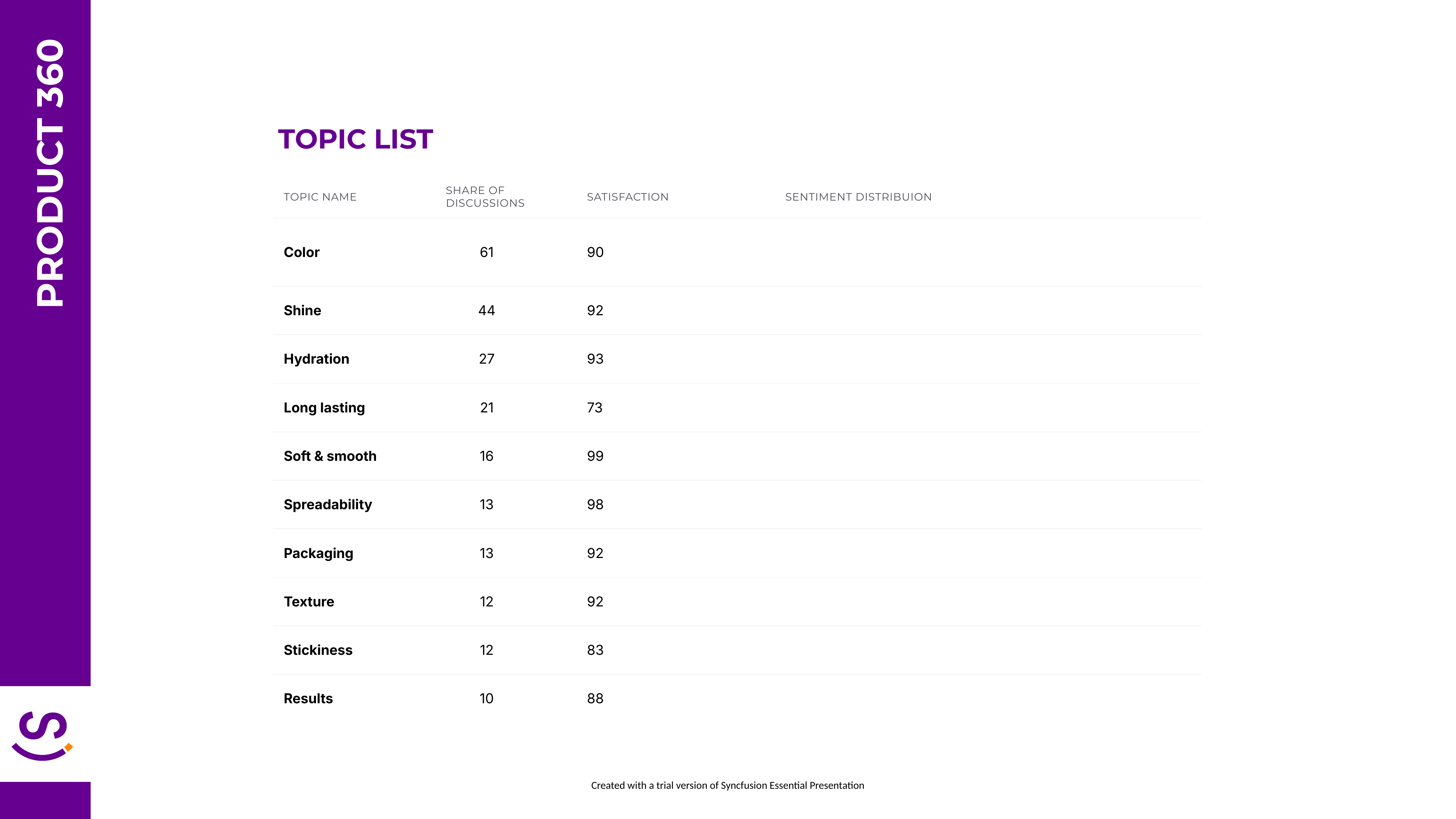

TOPIC LIST
| TOPIC NAME | SHARE OF DISCUSSIONS |  | SATISFACTION |  | SENTIMENT DISTRIBUION |
| --- | --- | --- | --- | --- | --- |
| Color | 61 |  | 90 |  |  |
| Shine | 44 |  | 92 |  |  |
| Hydration | 27 |  | 93 |  |  |
| Long lasting | 21 |  | 73 |  |  |
| Soft & smooth | 16 |  | 99 |  |  |
| Spreadability | 13 |  | 98 |  |  |
| Packaging | 13 |  | 92 |  |  |
| Texture | 12 |  | 92 |  |  |
| Stickiness | 12 |  | 83 |  |  |
| Results | 10 |  | 88 |  |  |
PRODUCT 360

Created with a trial version of Syncfusion Essential Presentation